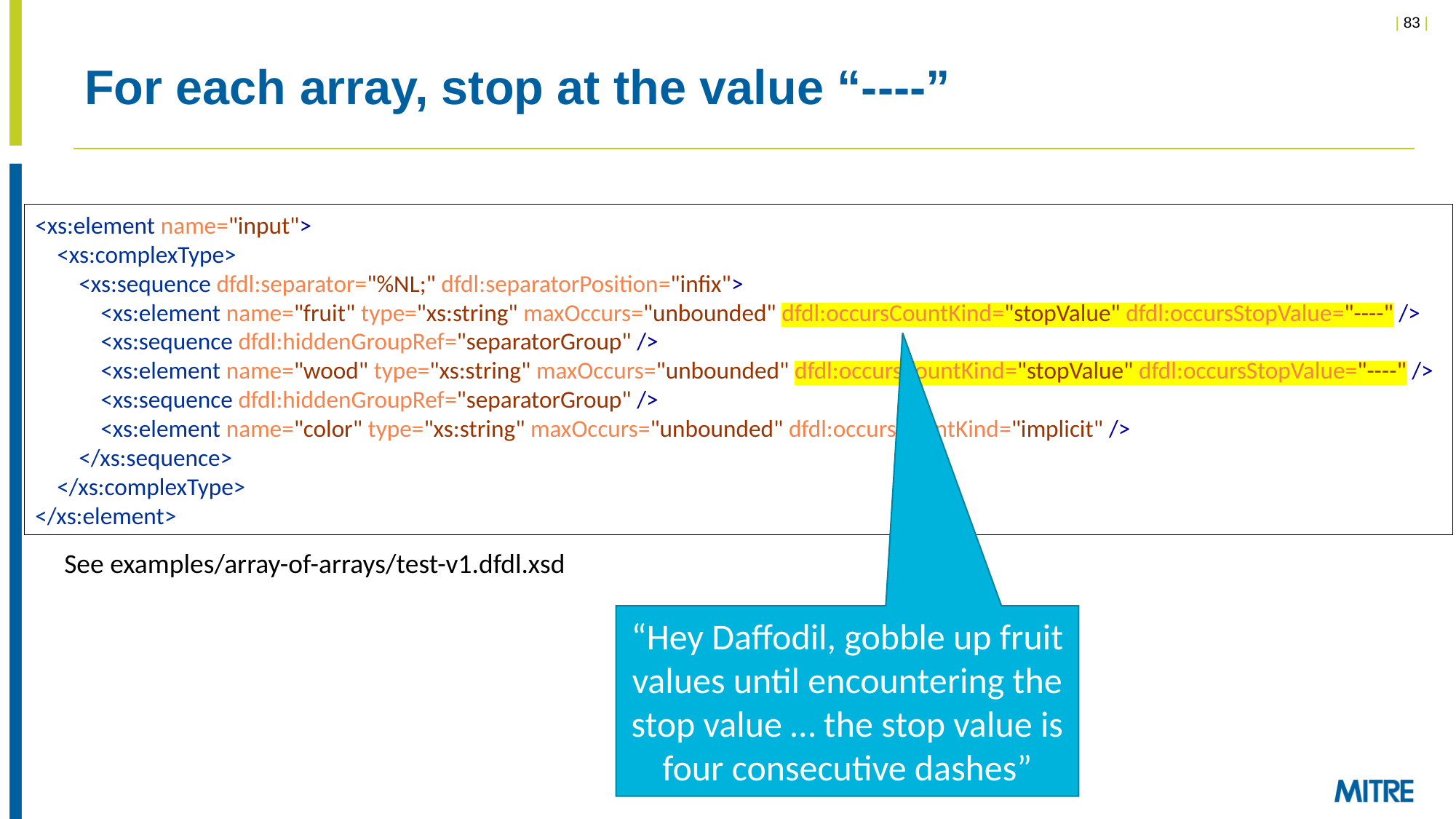

# For each array, stop at the value “----”
<xs:element name="input">
    <xs:complexType>
        <xs:sequence dfdl:separator="%NL;" dfdl:separatorPosition="infix">
            <xs:element name="fruit" type="xs:string" maxOccurs="unbounded" dfdl:occursCountKind="stopValue" dfdl:occursStopValue="----" />
            <xs:sequence dfdl:hiddenGroupRef="separatorGroup" />
            <xs:element name="wood" type="xs:string" maxOccurs="unbounded" dfdl:occursCountKind="stopValue" dfdl:occursStopValue="----" />
            <xs:sequence dfdl:hiddenGroupRef="separatorGroup" />
            <xs:element name="color" type="xs:string" maxOccurs="unbounded" dfdl:occursCountKind="implicit" />
        </xs:sequence>
    </xs:complexType>
</xs:element>
See examples/array-of-arrays/test-v1.dfdl.xsd
“Hey Daffodil, gobble up fruit values until encountering the stop value … the stop value is four consecutive dashes”